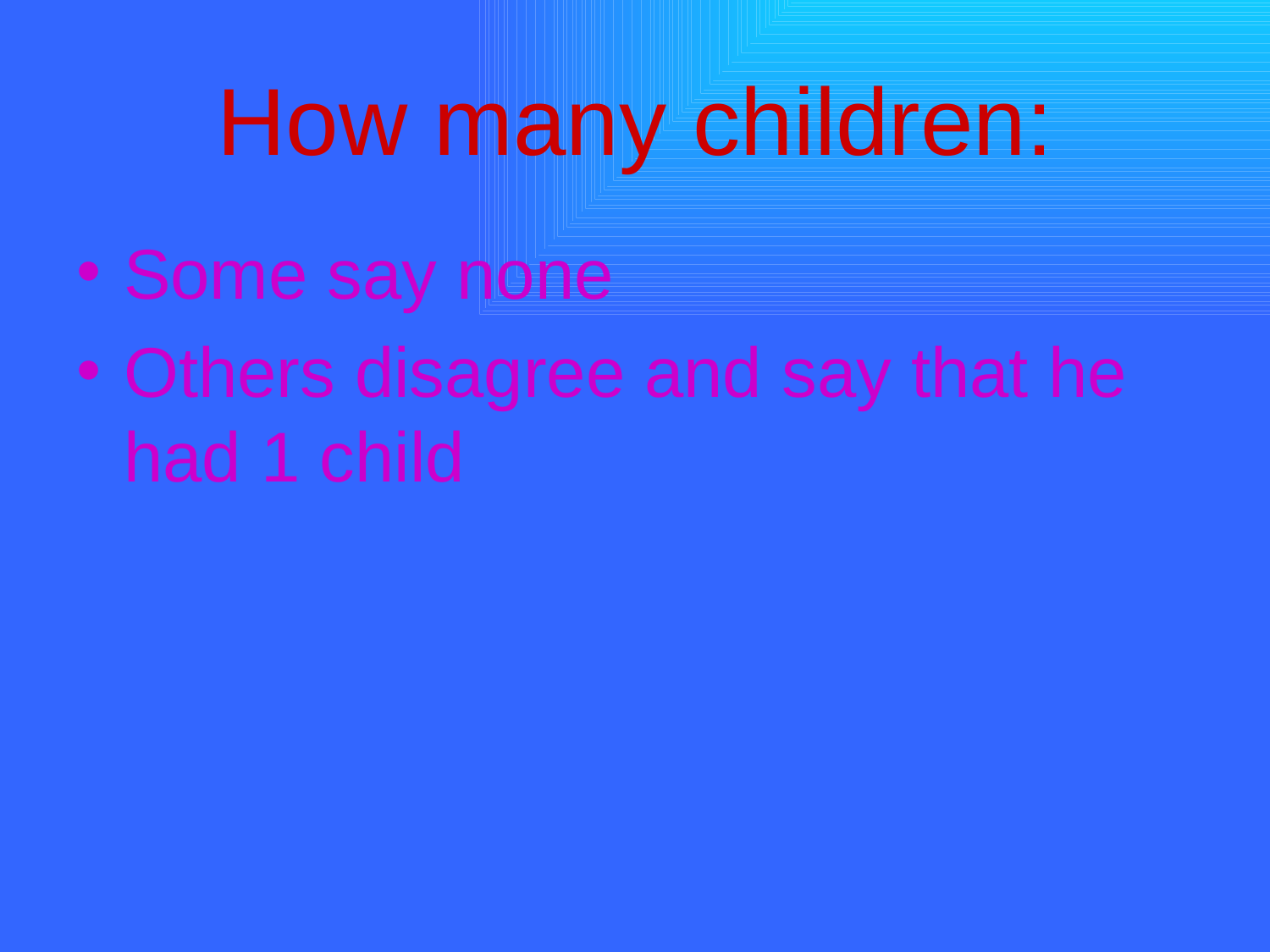

# How many children:
Some say none
Others disagree and say that he had 1 child